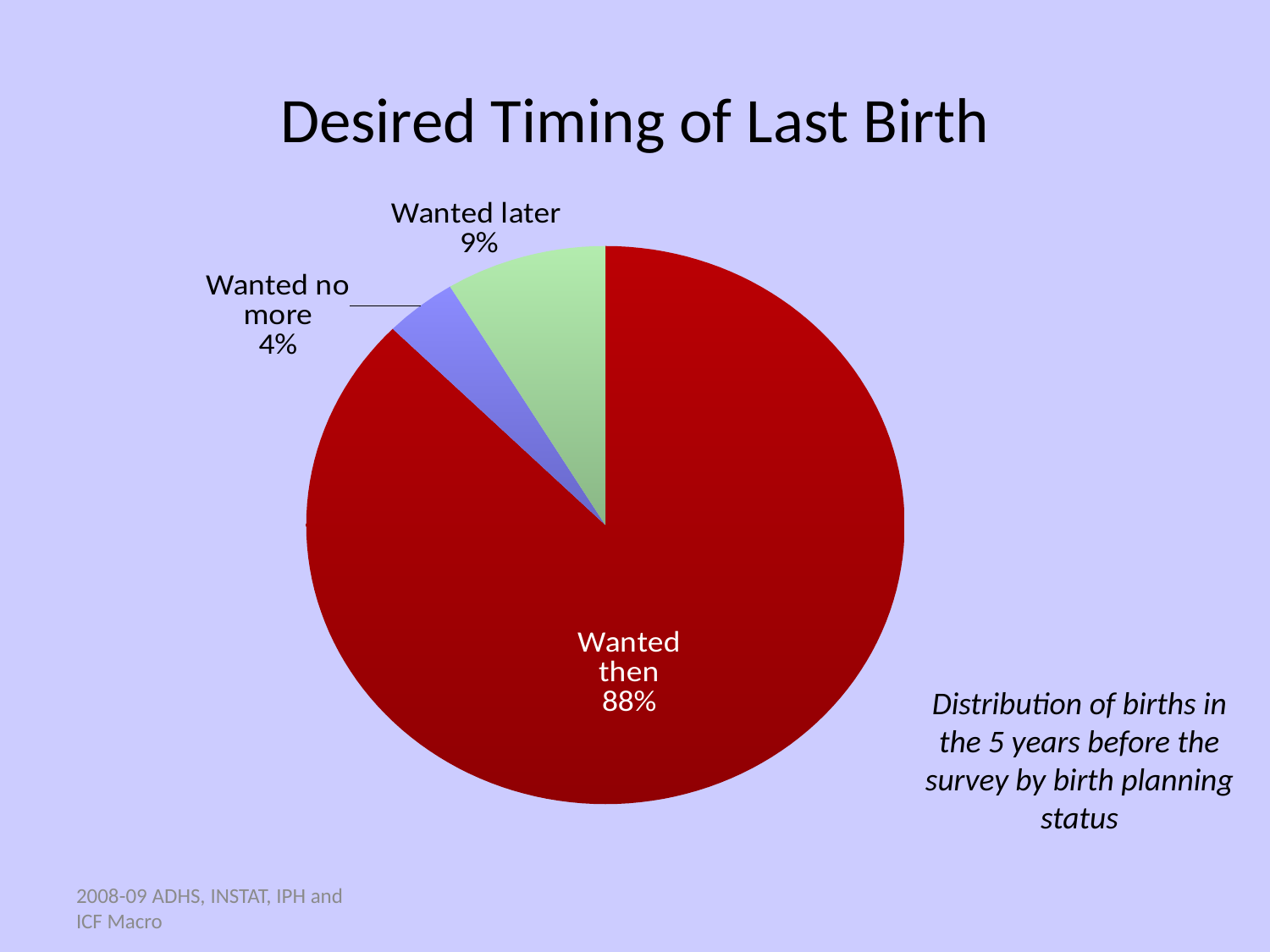

# Desired Timing of Last Birth

### Chart

| Category | Sales |
|---|---|
| Wanted then | 87.5 |
| Wanted no more | 3.9 |
| Wanted later  | 8.700000000000001 |
Distribution of births in the 5 years before the survey by birth planning status
2008-09 ADHS, INSTAT, IPH and ICF Macro